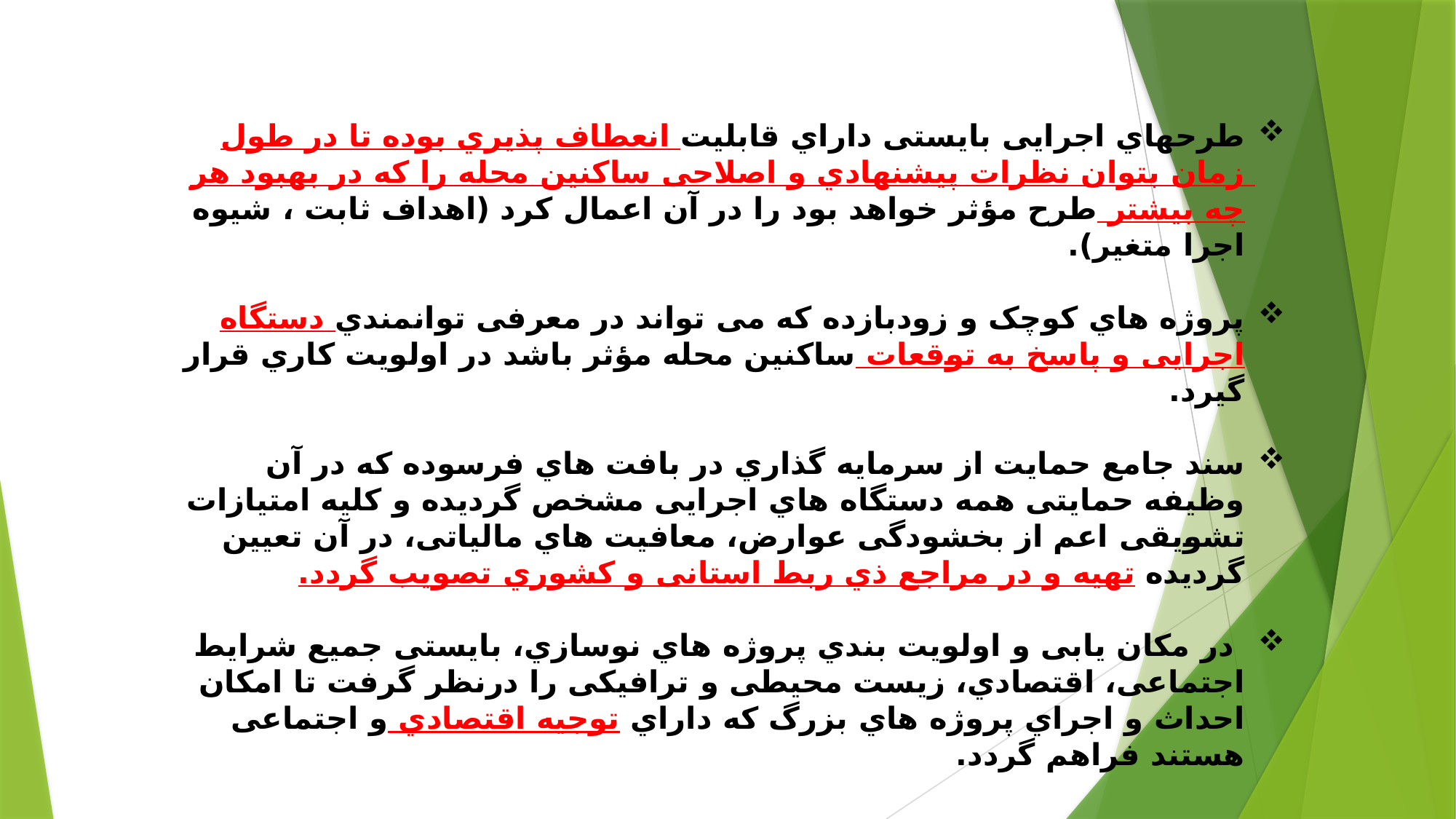

طرحهاي اجرایی بایستی داراي قابلیت انعطاف پذیري بوده تا در طول زمان بتوان نظرات پیشنهادي و اصلاحی ساکنین محله را که در بهبود هر چه بیشتر طرح مؤثر خواهد بود را در آن اعمال کرد (اهداف ثابت ، شیوه اجرا متغیر).

پروژه هاي کوچک و زودبازده که می تواند در معرفی توانمندي دستگاه اجرایی و پاسخ به توقعات ساکنین محله مؤثر باشد در اولویت کاري قرار گیرد.

سند جامع حمایت از سرمایه گذاري در بافت هاي فرسوده که در آن وظیفه حمایتی همه دستگاه هاي اجرایی مشخص گردیده و کلیه امتیازات تشویقی اعم از بخشودگی عوارض، معافیت هاي مالیاتی، در آن تعیین گردیده تهیه و در مراجع ذي ربط استانی و کشوري تصویب گردد.

 در مکان یابی و اولویت بندي پروژه هاي نوسازي، بایستی جمیع شرایط اجتماعی، اقتصادي، زیست محیطی و ترافیکی را درنظر گرفت تا امکان احداث و اجراي پروژه هاي بزرگ که داراي توجیه اقتصادي و اجتماعی هستند فراهم گردد.